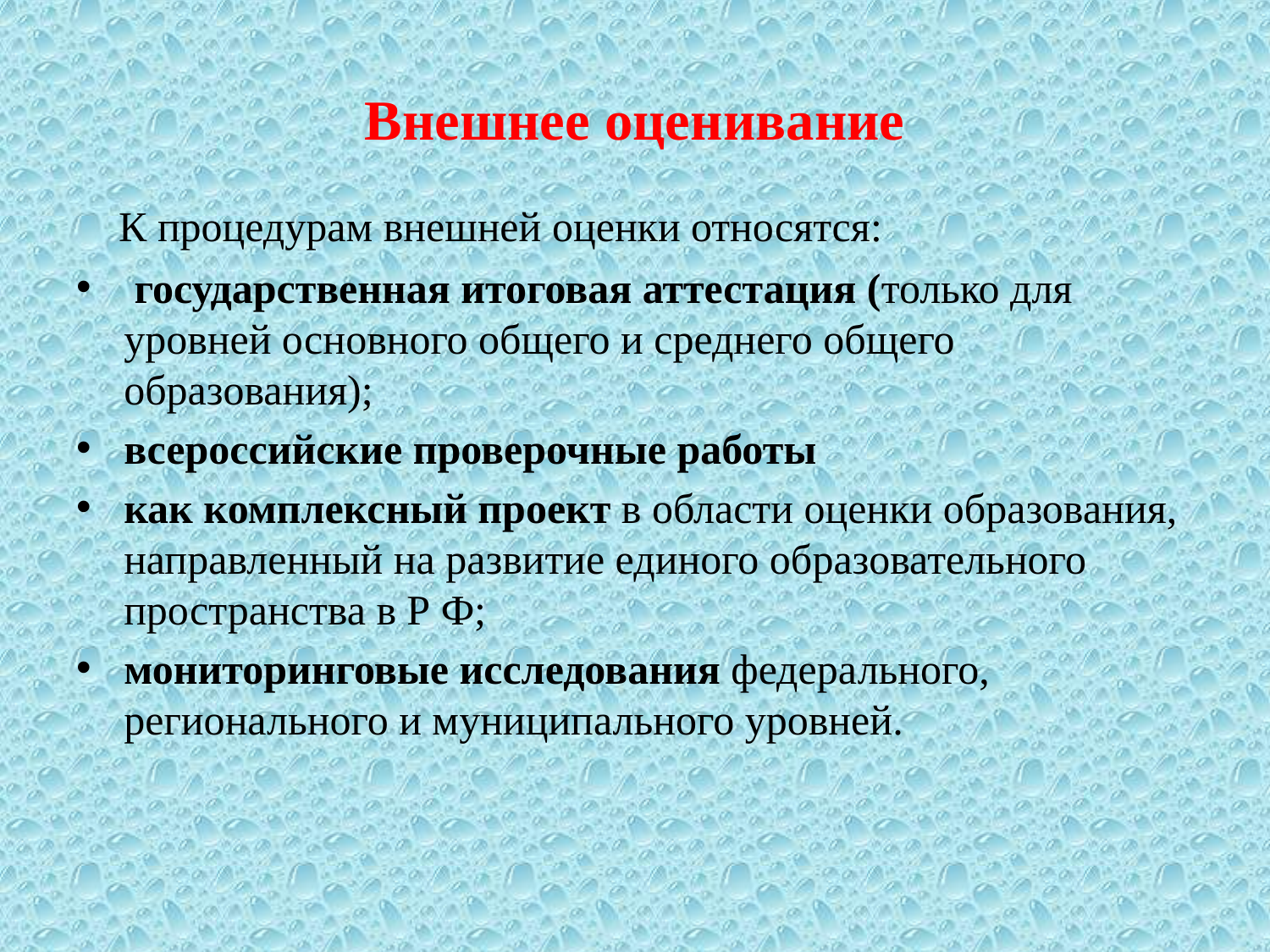

# Внешнее оценивание
   К процедурам внешней оценки относятся:
 государственная итоговая аттестация (только для уровней основного общего и среднего общего образования);
всероссийские проверочные работы
как комплексный проект в области оценки образования, направленный на развитие единого образовательного пространства в Р Ф;
мониторинговые исследования федерального, регионального и муниципального уровней.